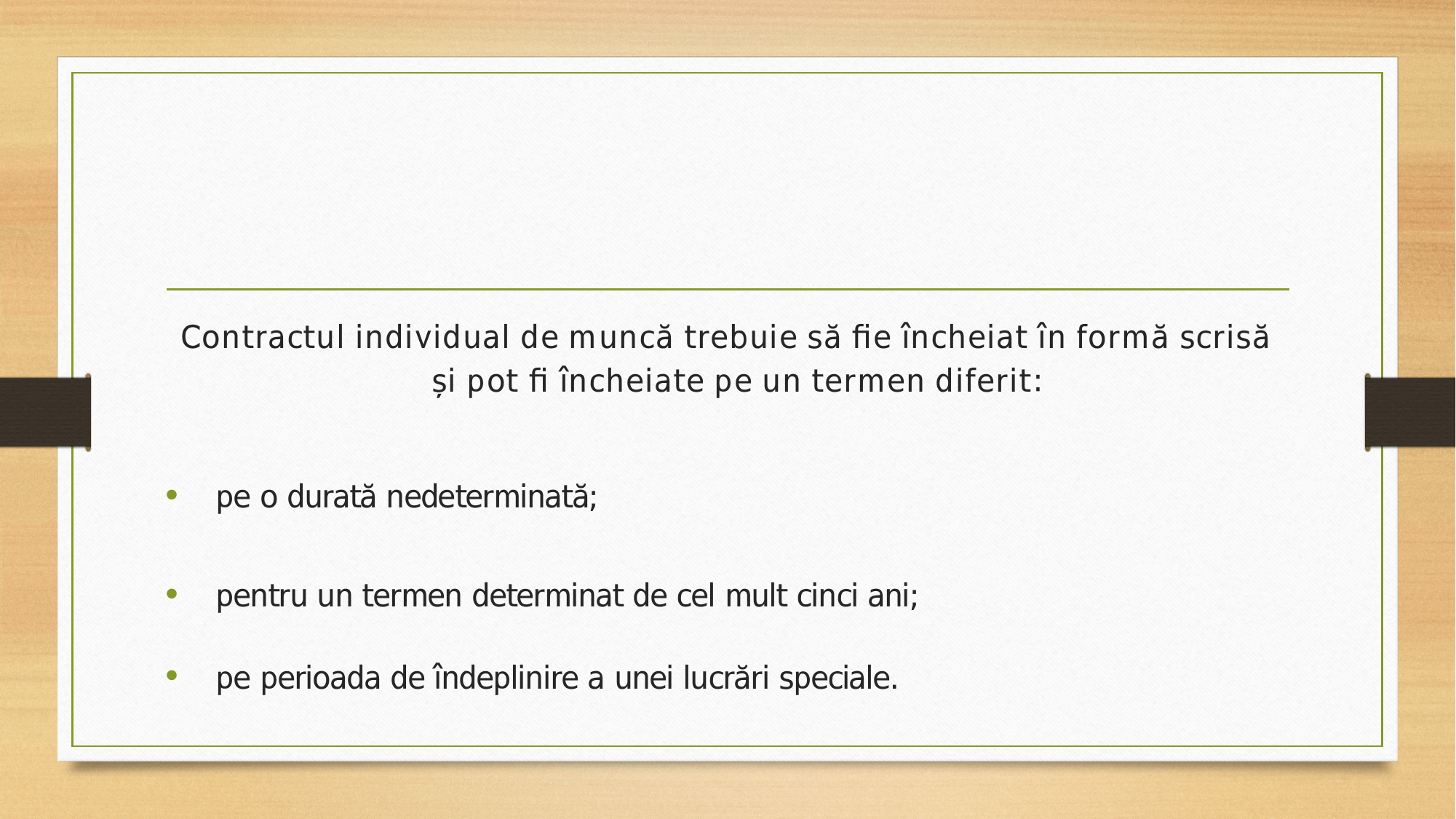

Contractul individual de muncă trebuie să fie încheiat în formă scrisă și pot fi încheiate pe un termen diferit:

pe o durată nedeterminată;

pentru un termen determinat de cel mult cinci ani;

pe perioada de îndeplinire a unei lucrări speciale.